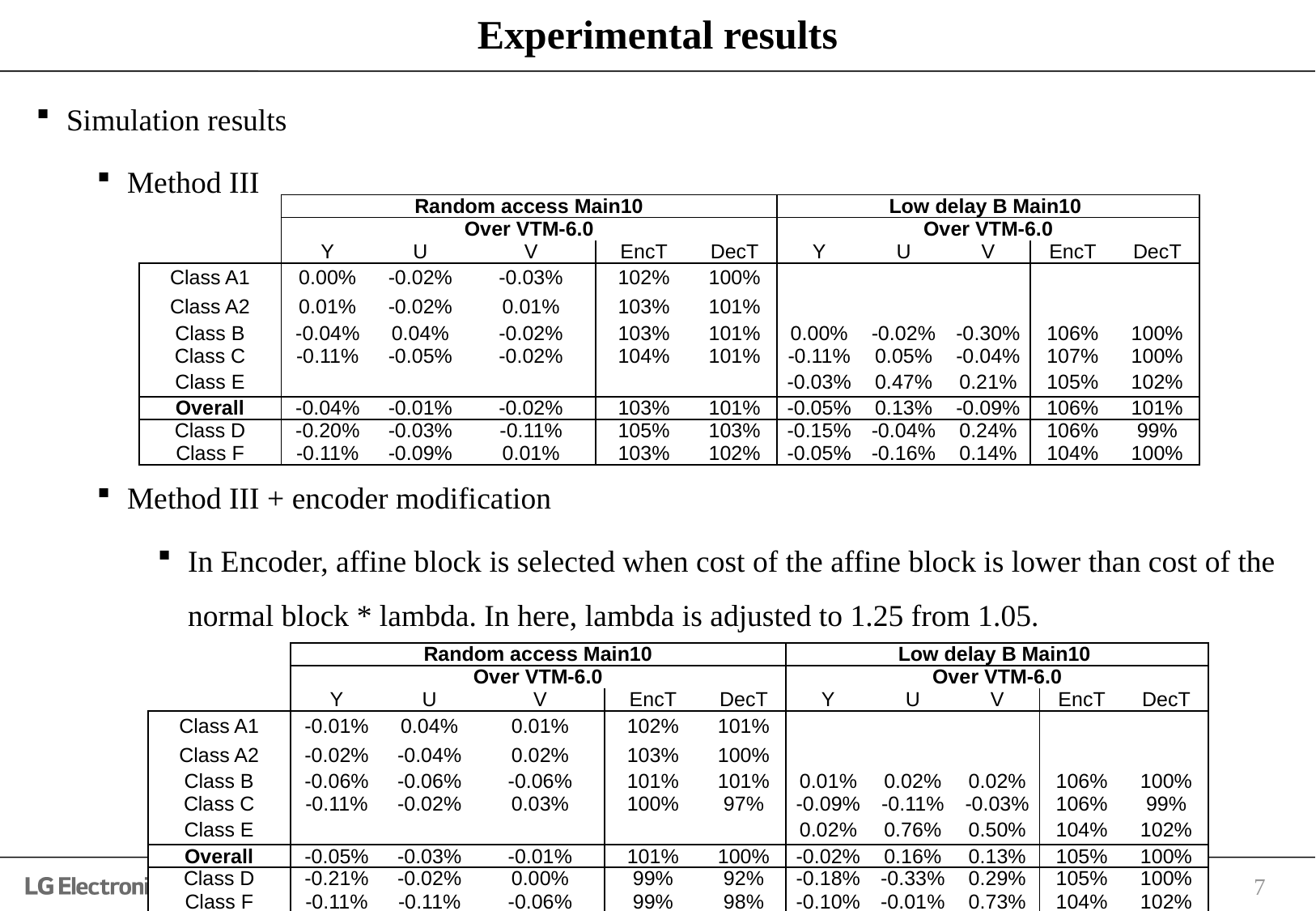

# Experimental results
Simulation results
Method III

Method III + encoder modification
In Encoder, affine block is selected when cost of the affine block is lower than cost of the normal block * lambda. In here, lambda is adjusted to 1.25 from 1.05.

|  | Random access Main10 |  |  |  |  | Low delay B Main10 |  |  |  |  |
| --- | --- | --- | --- | --- | --- | --- | --- | --- | --- | --- |
|  | Over VTM-6.0 |  |  |  |  | Over VTM-6.0 |  |  |  |  |
|  | Y | U | V | EncT | DecT | Y | U | V | EncT | DecT |
| Class A1 | 0.00% | -0.02% | -0.03% | 102% | 100% |  |  |  |  |  |
| Class A2 | 0.01% | -0.02% | 0.01% | 103% | 101% |  |  |  |  |  |
| Class B | -0.04% | 0.04% | -0.02% | 103% | 101% | 0.00% | -0.02% | -0.30% | 106% | 100% |
| Class C | -0.11% | -0.05% | -0.02% | 104% | 101% | -0.11% | 0.05% | -0.04% | 107% | 100% |
| Class E |  |  |  |  |  | -0.03% | 0.47% | 0.21% | 105% | 102% |
| Overall | -0.04% | -0.01% | -0.02% | 103% | 101% | -0.05% | 0.13% | -0.09% | 106% | 101% |
| Class D | -0.20% | -0.03% | -0.11% | 105% | 103% | -0.15% | -0.04% | 0.24% | 106% | 99% |
| Class F | -0.11% | -0.09% | 0.01% | 103% | 102% | -0.05% | -0.16% | 0.14% | 104% | 100% |
|  | Random access Main10 |  |  |  |  | Low delay B Main10 |  |  |  |  |
| --- | --- | --- | --- | --- | --- | --- | --- | --- | --- | --- |
|  | Over VTM-6.0 |  |  |  |  | Over VTM-6.0 |  |  |  |  |
|  | Y | U | V | EncT | DecT | Y | U | V | EncT | DecT |
| Class A1 | -0.01% | 0.04% | 0.01% | 102% | 101% |  |  |  |  |  |
| Class A2 | -0.02% | -0.04% | 0.02% | 103% | 100% |  |  |  |  |  |
| Class B | -0.06% | -0.06% | -0.06% | 101% | 101% | 0.01% | 0.02% | 0.02% | 106% | 100% |
| Class C | -0.11% | -0.02% | 0.03% | 100% | 97% | -0.09% | -0.11% | -0.03% | 106% | 99% |
| Class E |  |  |  |  |  | 0.02% | 0.76% | 0.50% | 104% | 102% |
| Overall | -0.05% | -0.03% | -0.01% | 101% | 100% | -0.02% | 0.16% | 0.13% | 105% | 100% |
| Class D | -0.21% | -0.02% | 0.00% | 99% | 92% | -0.18% | -0.33% | 0.29% | 105% | 100% |
| Class F | -0.11% | -0.11% | -0.06% | 99% | 98% | -0.10% | -0.01% | 0.73% | 104% | 102% |
7